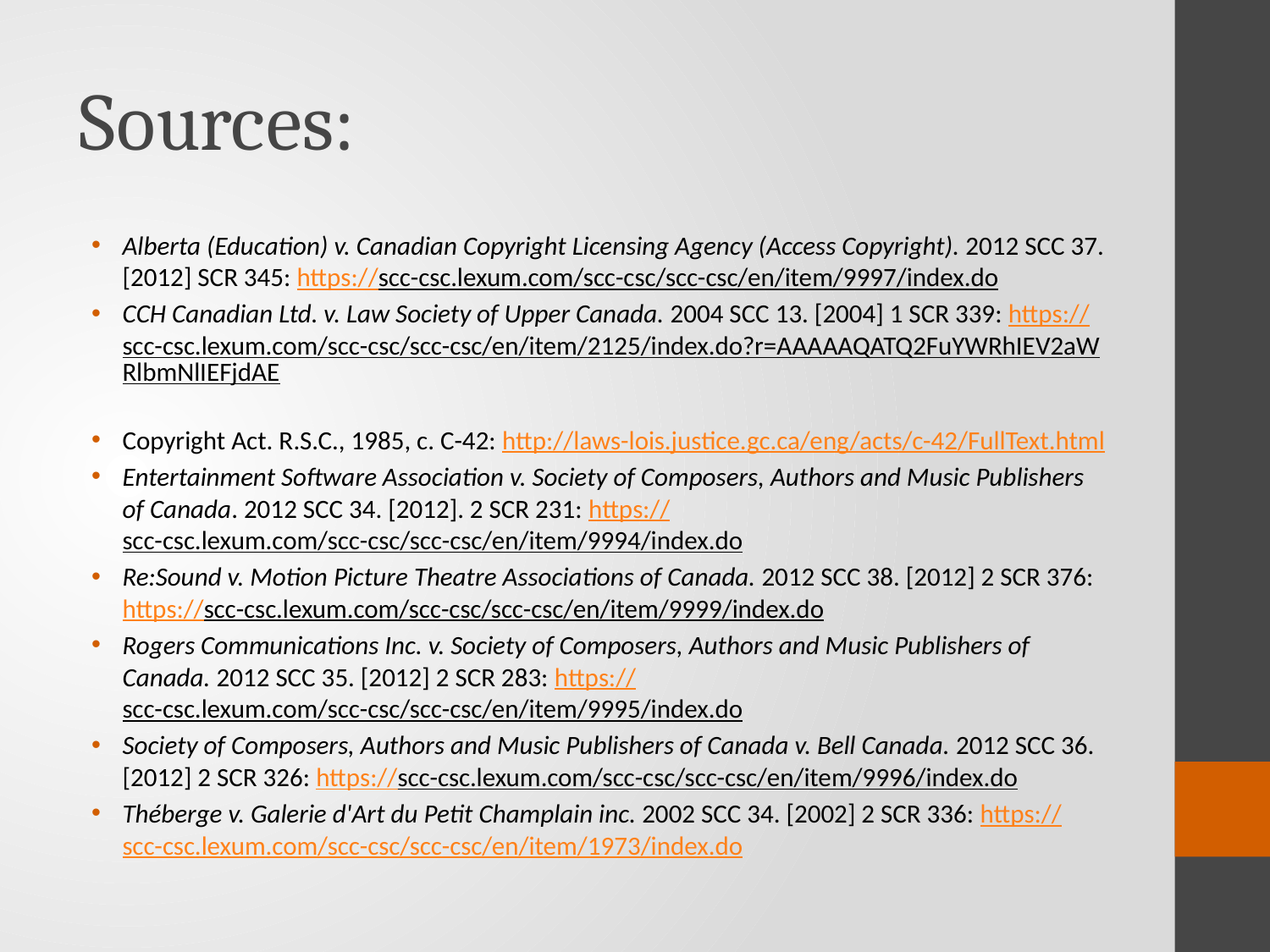

# Sources:
Alberta (Education) v. Canadian Copyright Licensing Agency (Access Copyright). 2012 SCC 37. [2012] SCR 345: https://scc-csc.lexum.com/scc-csc/scc-csc/en/item/9997/index.do
CCH Canadian Ltd. v. Law Society of Upper Canada. 2004 SCC 13. [2004] 1 SCR 339: https://scc-csc.lexum.com/scc-csc/scc-csc/en/item/2125/index.do?r=AAAAAQATQ2FuYWRhIEV2aWRlbmNlIEFjdAE
Copyright Act. R.S.C., 1985, c. C-42: http://laws-lois.justice.gc.ca/eng/acts/c-42/FullText.html
Entertainment Software Association v. Society of Composers, Authors and Music Publishers of Canada. 2012 SCC 34. [2012]. 2 SCR 231: https://scc-csc.lexum.com/scc-csc/scc-csc/en/item/9994/index.do
Re:Sound v. Motion Picture Theatre Associations of Canada. 2012 SCC 38. [2012] 2 SCR 376: https://scc-csc.lexum.com/scc-csc/scc-csc/en/item/9999/index.do
Rogers Communications Inc. v. Society of Composers, Authors and Music Publishers of Canada. 2012 SCC 35. [2012] 2 SCR 283: https://scc-csc.lexum.com/scc-csc/scc-csc/en/item/9995/index.do
Society of Composers, Authors and Music Publishers of Canada v. Bell Canada. 2012 SCC 36. [2012] 2 SCR 326: https://scc-csc.lexum.com/scc-csc/scc-csc/en/item/9996/index.do
Théberge v. Galerie d'Art du Petit Champlain inc. 2002 SCC 34. [2002] 2 SCR 336: https://scc-csc.lexum.com/scc-csc/scc-csc/en/item/1973/index.do